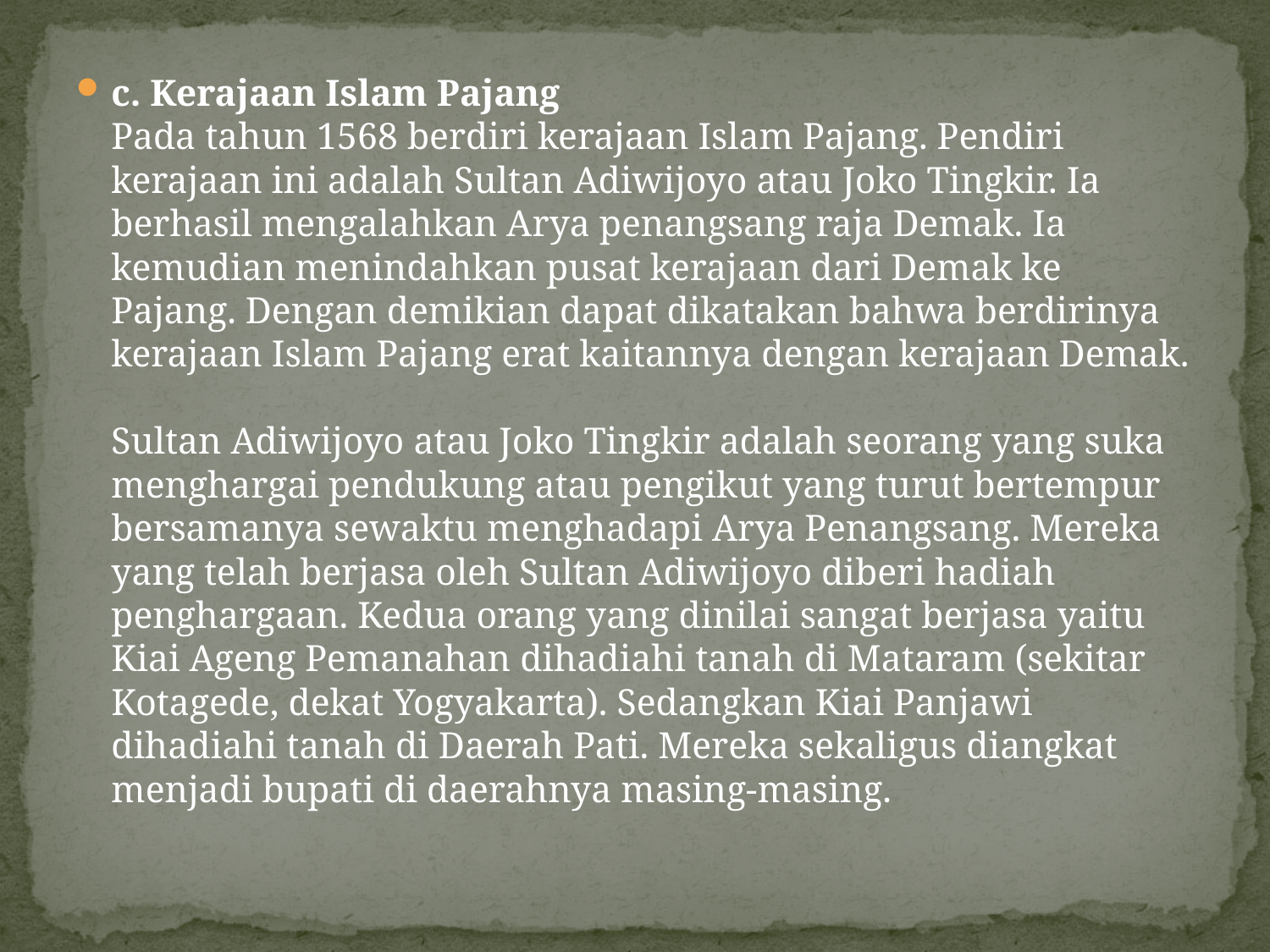

c. Kerajaan Islam Pajang
Pada tahun 1568 berdiri kerajaan Islam Pajang. Pendiri kerajaan ini adalah Sultan Adiwijoyo atau Joko Tingkir. Ia berhasil mengalahkan Arya penangsang raja Demak. Ia kemudian menindahkan pusat kerajaan dari Demak ke Pajang. Dengan demikian dapat dikatakan bahwa berdirinya kerajaan Islam Pajang erat kaitannya dengan kerajaan Demak.
Sultan Adiwijoyo atau Joko Tingkir adalah seorang yang suka menghargai pendukung atau pengikut yang turut bertempur bersamanya sewaktu menghadapi Arya Penangsang. Mereka yang telah berjasa oleh Sultan Adiwijoyo diberi hadiah penghargaan. Kedua orang yang dinilai sangat berjasa yaitu Kiai Ageng Pemanahan dihadiahi tanah di Mataram (sekitar Kotagede, dekat Yogyakarta). Sedangkan Kiai Panjawi dihadiahi tanah di Daerah Pati. Mereka sekaligus diangkat menjadi bupati di daerahnya masing-masing.